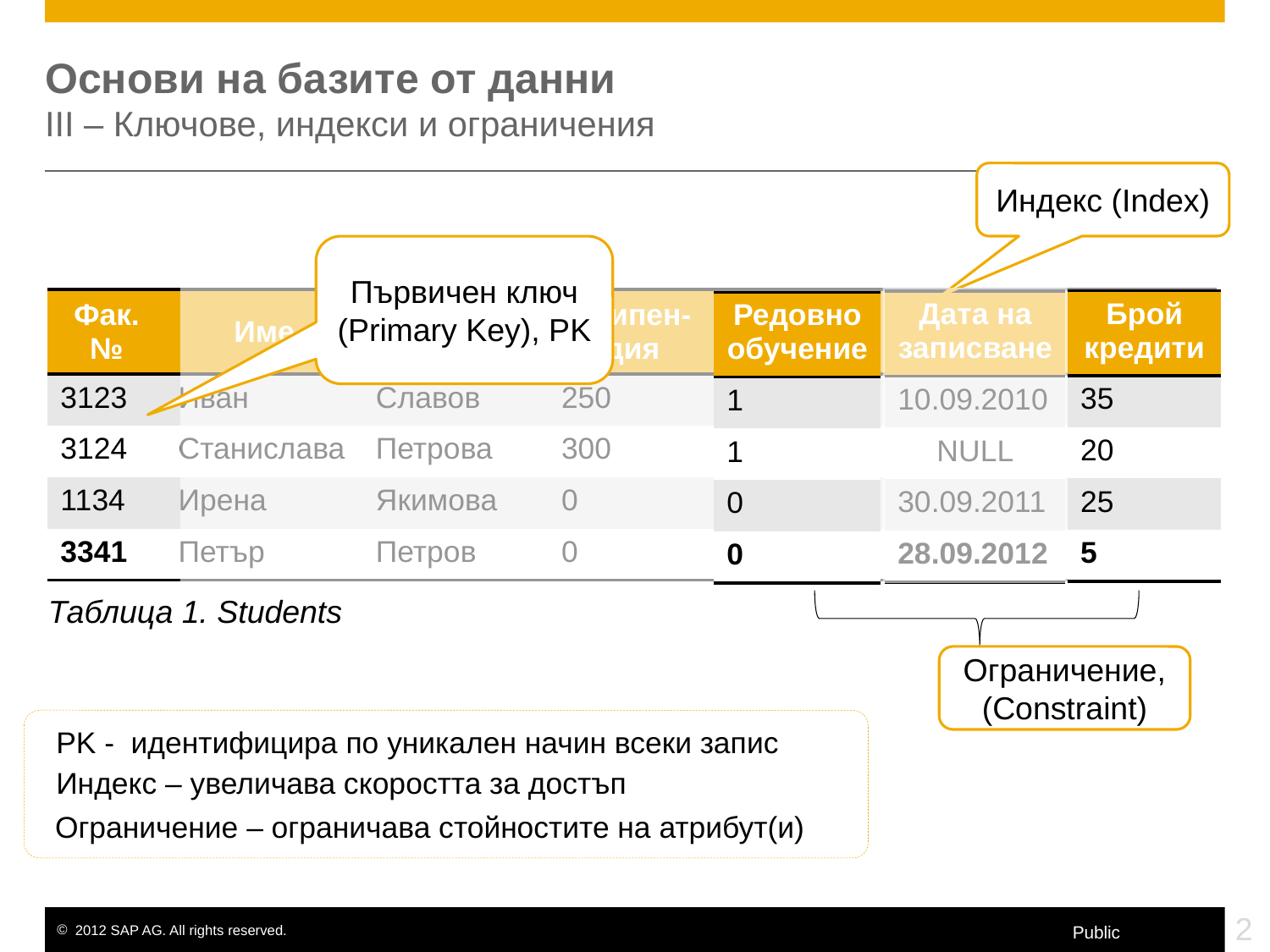

# Основи на базите от данни III – Ключове, индекси и ограничения
Индекс (Index)

Първичен ключ (Primary Key), PK

| Фак. № | Име | Фамилия | Стипен-дия | Редовно обучение | Дата на записване | Брой кредити |
| --- | --- | --- | --- | --- | --- | --- |
| 3123 | Иван | Славов | 250 | 1 | 10.09.2010 | 35 |
| 3124 | Станислава | Петрова | 300 | 1 | NULL | 20 |
| 1134 | Ирена | Якимова | 0 | 0 | 30.09.2011 | 25 |
| 3341 | Петър | Петров | 0 | 0 | 28.09.2012 | 5 |
| Брой кредити |
| --- |
| 35 |
| 20 |
| 25 |
| 5 |
| Дата на записване |
| --- |
| 10.09.2010 |
| NULL |
| 30.09.2011 |
| 28.09.2012 |
| Редовно обучение |
| --- |
| 1 |
| 1 |
| 0 |
| 0 |

Таблица 1. Students
Ограничение, (Constraint)

PK -  идентифицира по уникален начин всеки запис
Индекс – увеличава скоростта за достъп
Ограничение – ограничава стойностите на атрибут(и)
2